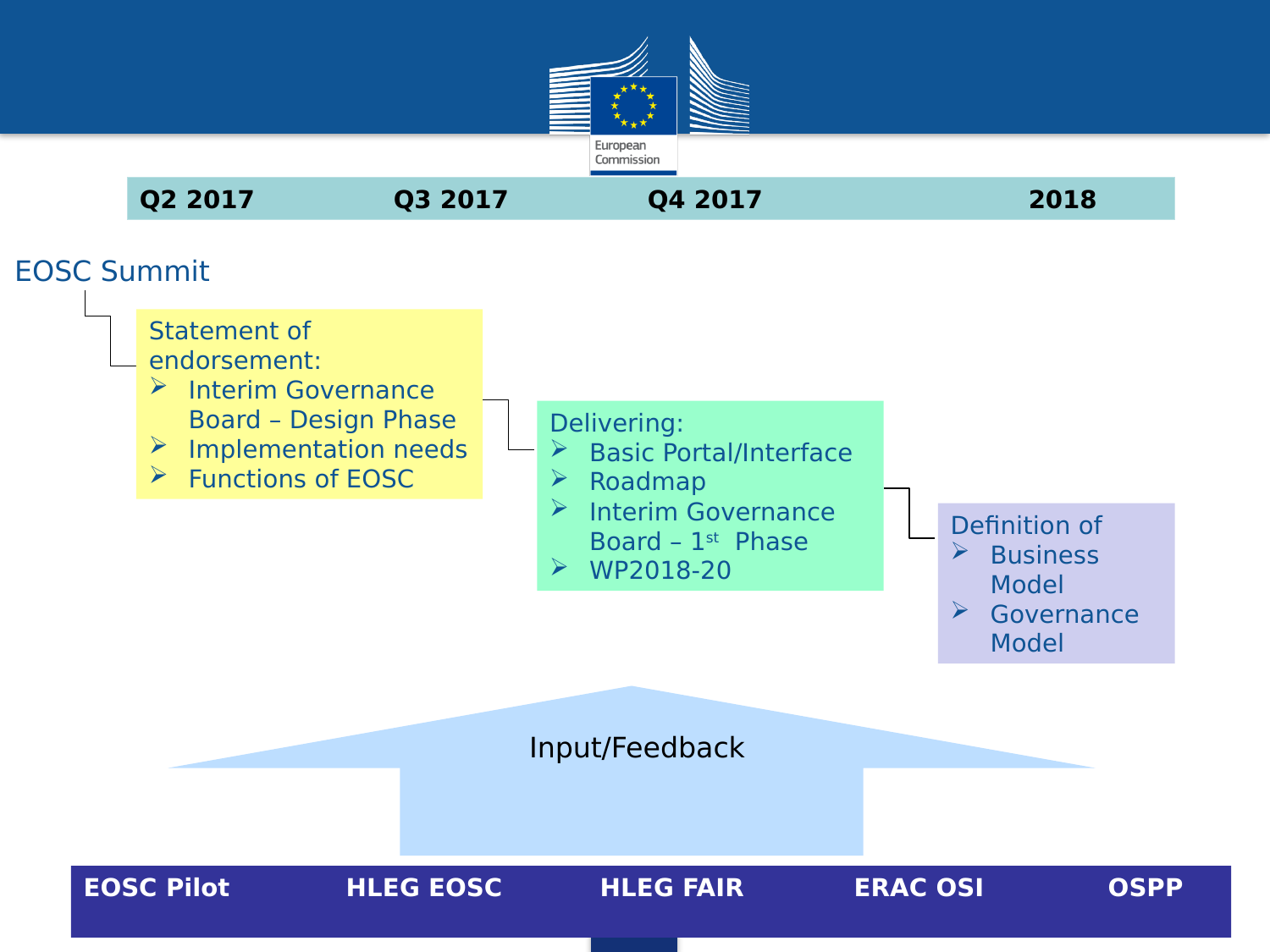

Q2 2017		Q3 2017		Q4 2017			2018

EOSC Summit
Statement of endorsement:
Interim Governance Board – Design Phase
Implementation needs
Functions of EOSC
Delivering:
Basic Portal/Interface
Roadmap
Interim Governance Board – 1st  Phase
WP2018-20
Definition of
Business Model
Governance Model

Input/Feedback
EOSC Pilot 	 HLEG EOSC 	 HLEG FAIR	 ERAC OSI	 OSPP